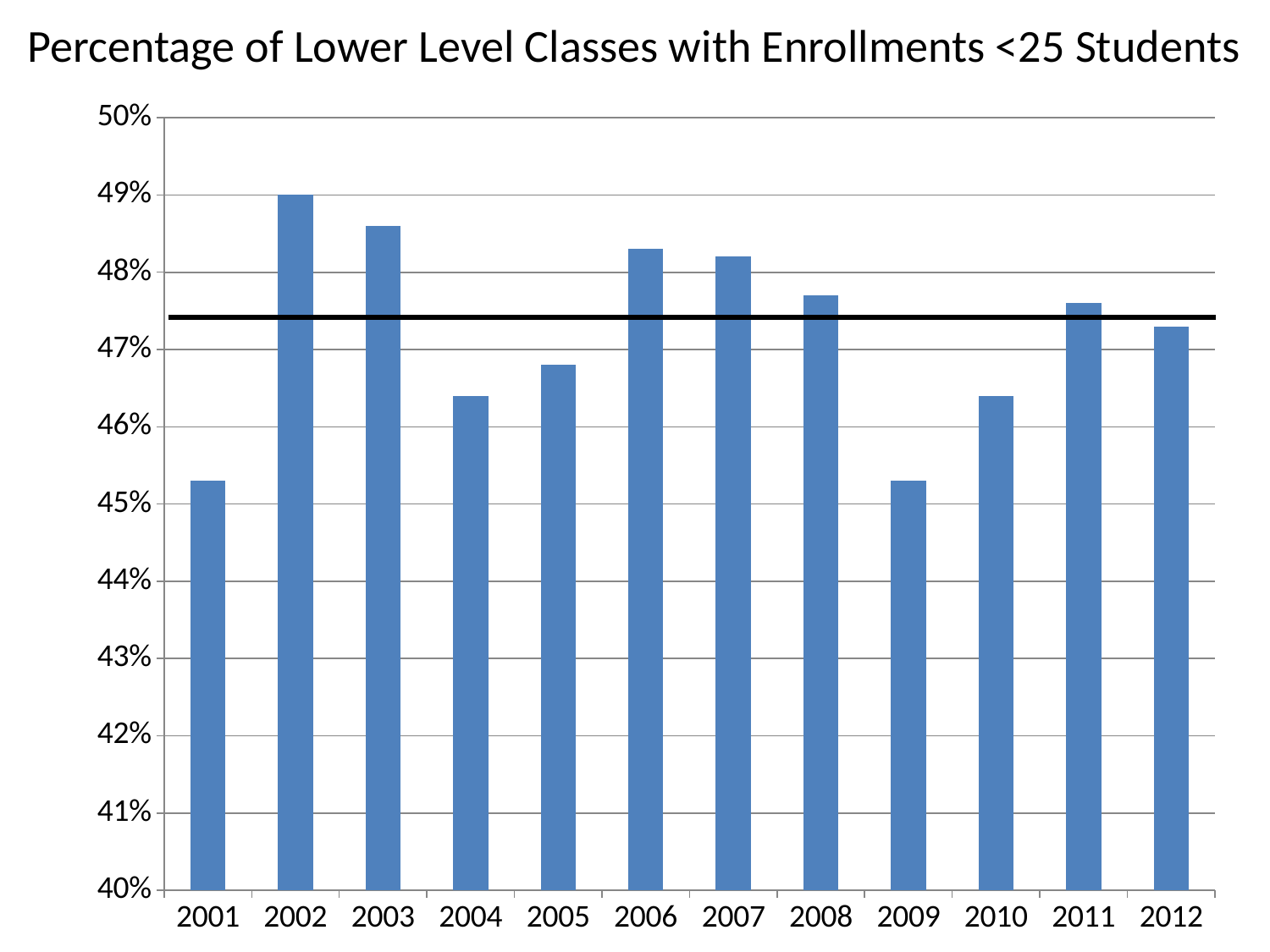

Percentage of Lower Level Classes with Enrollments <25 Students

### Chart

| Category | Series 1 |
|---|---|
| 2001 | 0.453 |
| 2002 | 0.49000000000000005 |
| 2003 | 0.4860000000000001 |
| 2004 | 0.464 |
| 2005 | 0.468 |
| 2006 | 0.48300000000000004 |
| 2007 | 0.4820000000000001 |
| 2008 | 0.4770000000000001 |
| 2009 | 0.453 |
| 2010 | 0.464 |
| 2011 | 0.4760000000000001 |
| 2012 | 0.47300000000000003 |